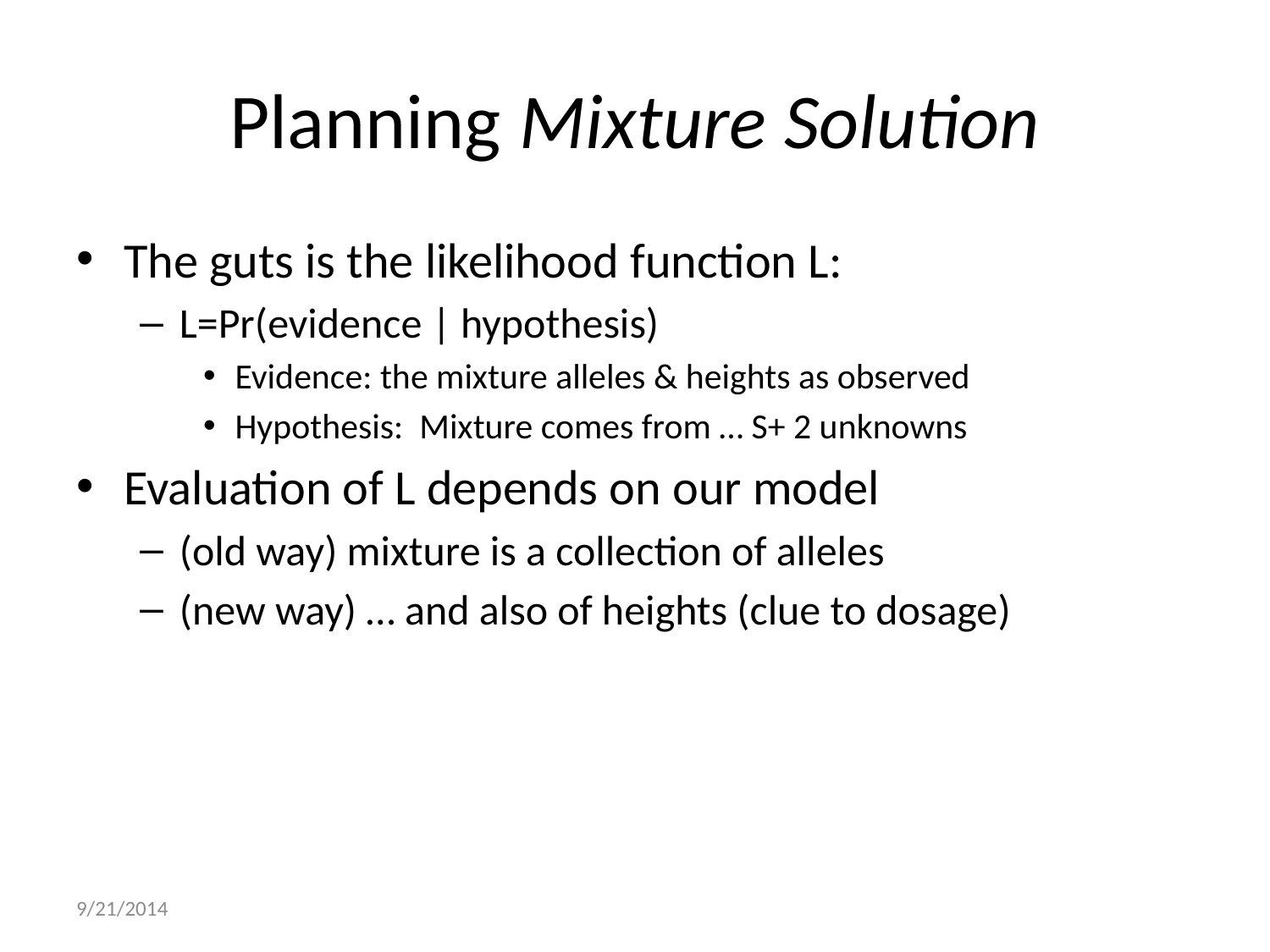

# Planning Mixture Solution
The guts is the likelihood function L:
L=Pr(evidence | hypothesis)
Evidence: the mixture alleles & heights as observed
Hypothesis:  Mixture comes from … S+ 2 unknowns
Evaluation of L depends on our model
(old way) mixture is a collection of alleles
(new way) … and also of heights (clue to dosage)
9/21/2014